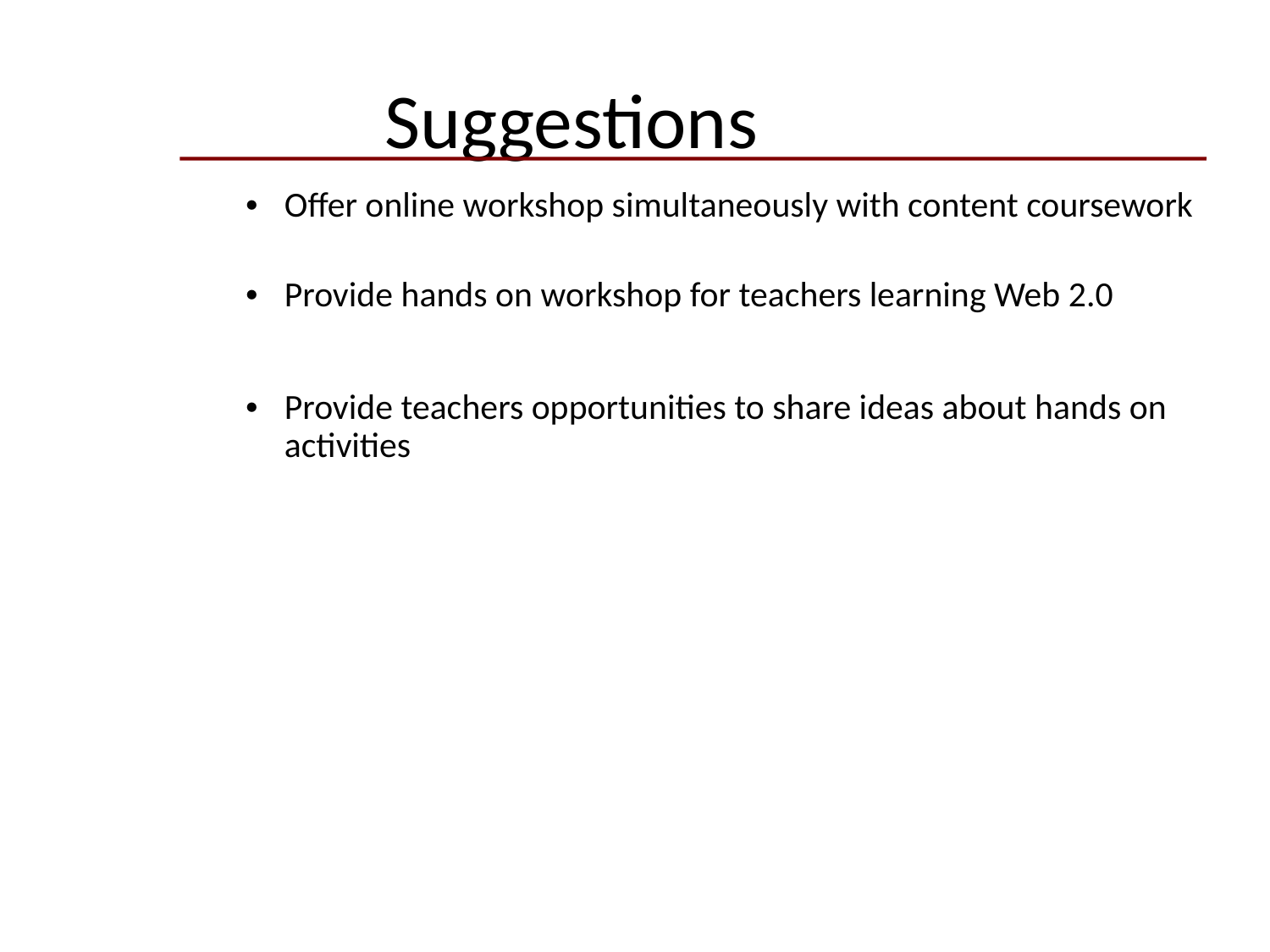

Suggestions

Offer online workshop simultaneously with content coursework

Provide hands on workshop for teachers learning Web 2.0

Provide teachers opportunities to share ideas about hands on activities